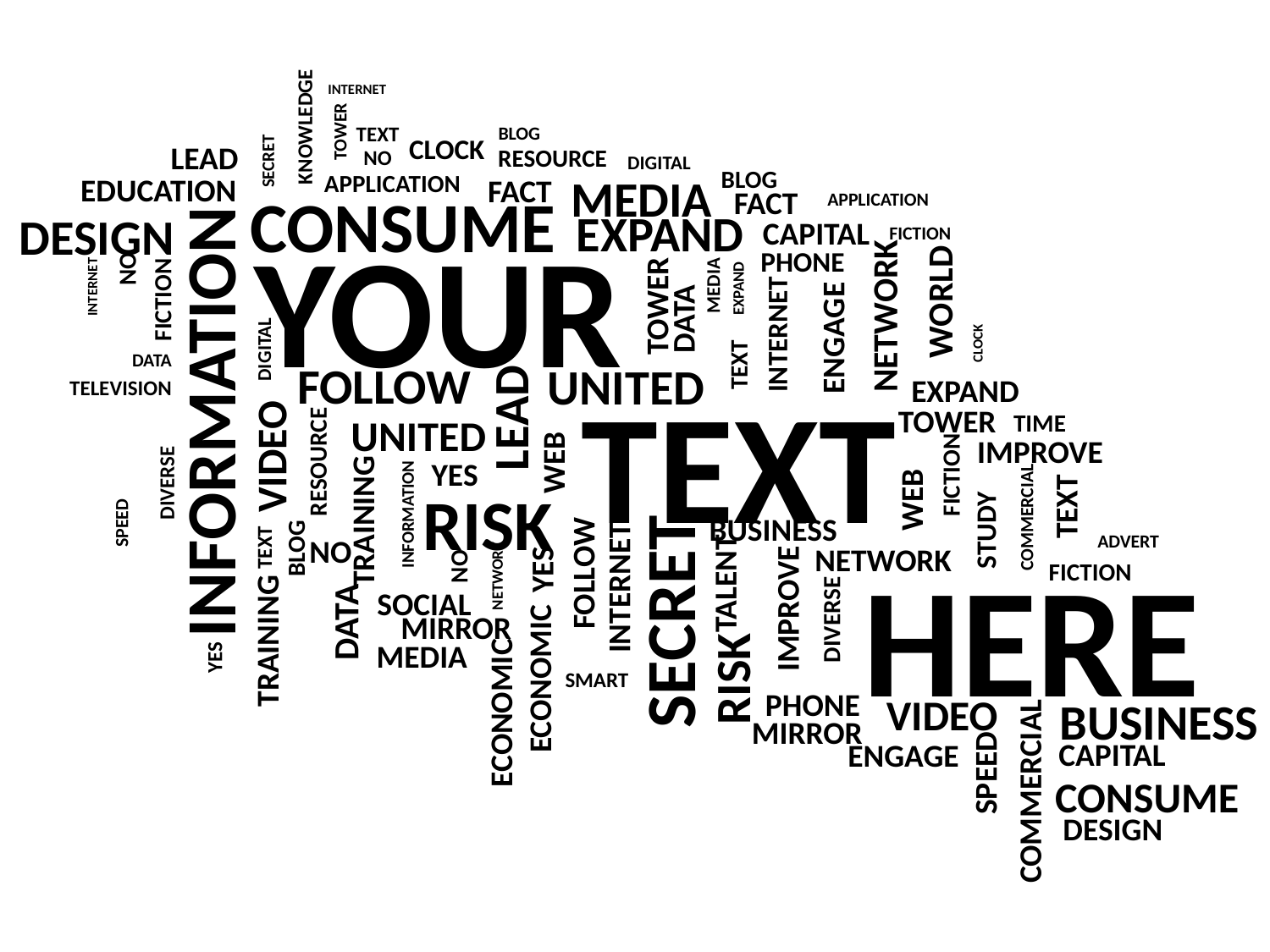

KNOWLEDGE
INTERNET
TOWER
TEXT
BLOG
CLOCK
SECRET
NO
LEAD
RESOURCE
DIGITAL
EDUCATION
APPLICATION
BLOG
FACT
MEDIA
APPLICATION
FACT
INFORMATION
CONSUME
EXPAND
FICTION
DESIGN
CAPITAL
PHONE
NETWORK
WORLD
NO
YOUR
TOWER
INTERNET
MEDIA
FICTION
EXPAND
DATA
INTERNET
ENGAGE
DIGITAL
CLOCK
TEXT
DATA
LEAD
FOLLOW
UNITED
TELEVISION
EXPAND
VIDEO
TIME
RESOURCE
UNITED
TOWER
TEXT
WEB
FICTION
IMPROVE
DIVERSE
TRAINING
INFORMATION
YES
COMMERCIAL
WEB
TEXT
STUDY
SPEED
RISK
SECRET
FOLLOW
BUSINESS
BLOG
INTERNET
TEXT
ADVERT
TALENT
NO
NETWORK
IMPROVE
YES
NETWORK
NO
FICTION
TRAINING
DIVERSE
HERE
DATA
SOCIAL
ECONOMIC
MIRROR
RISK
ECONOMIC
YES
MEDIA
SMART
PHONE
COMMERCIAL
VIDEO
BUSINESS
MIRROR
SPEED
CAPITAL
ENGAGE
CONSUME
DESIGN